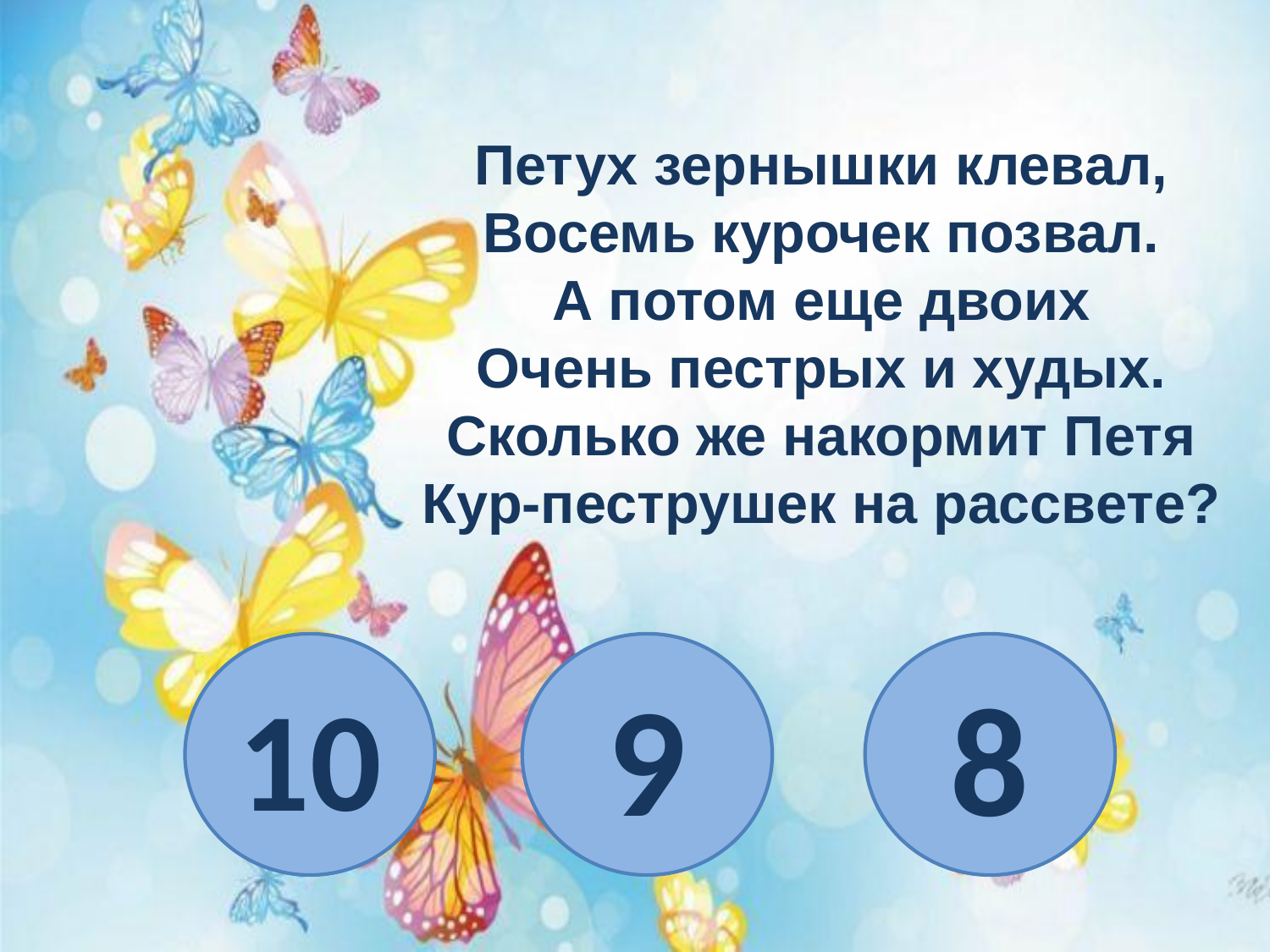

Петух зернышки клевал,
Восемь курочек позвал.
А потом еще двоих
Очень пестрых и худых.
Сколько же накормит Петя
Кур-пеструшек на рассвете?
10
9
8